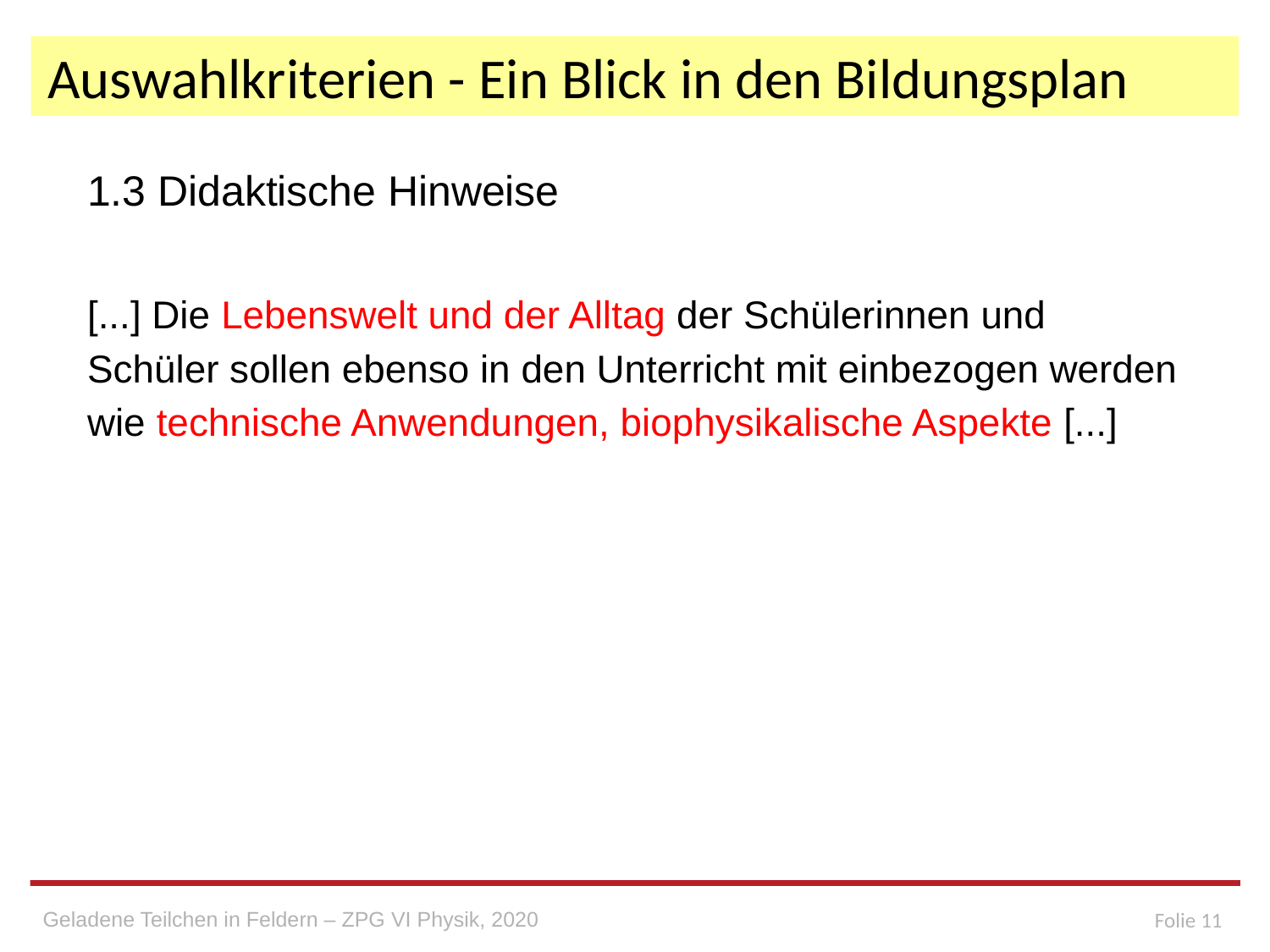

# Auswahlkriterien - Ein Blick in den Bildungsplan
1.3 Didaktische Hinweise

[...] Die Lebenswelt und der Alltag der Schülerinnen und Schüler sollen ebenso in den Unterricht mit einbezogen werden wie technische Anwendungen, biophysikalische Aspekte [...]
Geladene Teilchen in Feldern – ZPG VI Physik, 2020
Folie 11